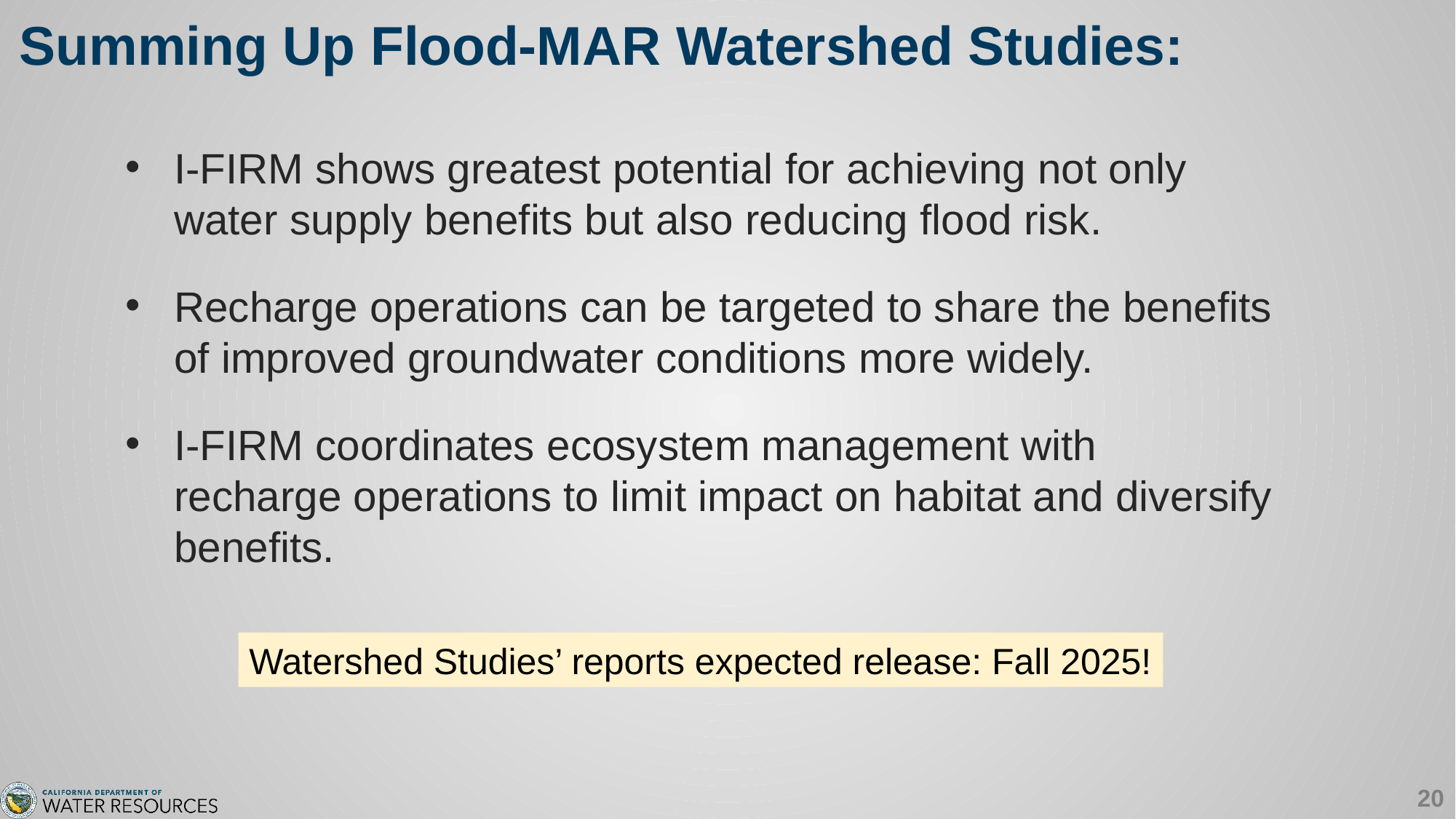

# Summing Up Flood-MAR Watershed Studies:
I-FIRM shows greatest potential for achieving not only water supply benefits but also reducing flood risk.
Recharge operations can be targeted to share the benefits of improved groundwater conditions more widely.
I-FIRM coordinates ecosystem management with recharge operations to limit impact on habitat and diversify benefits.
Watershed Studies’ reports expected release: Fall 2025!
20